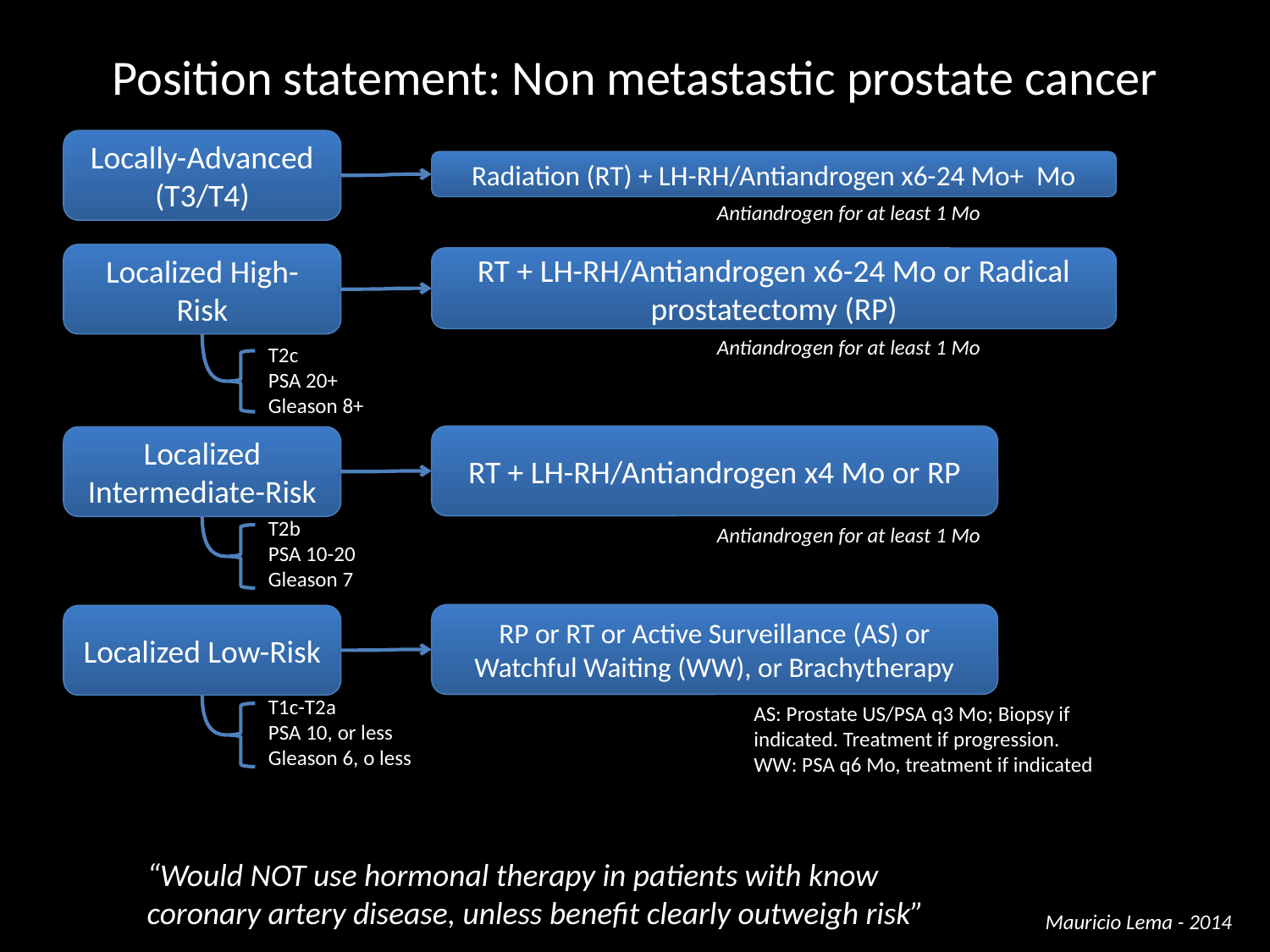

# Position statement: Non metastastic prostate cancer
Locally-Advanced (T3/T4)
Radiation (RT) + LH-RH/Antiandrogen x6-24 Mo+  Mo
Antiandrogen for at least 1 Mo
Localized High-Risk
RT + LH-RH/Antiandrogen x6-24 Mo or Radical prostatectomy (RP)
Antiandrogen for at least 1 Mo
T2c
PSA 20+
Gleason 8+

RT + LH-RH/Antiandrogen x4 Mo or RP
Localized Intermediate-Risk
T2b
PSA 10-20
Gleason 7
Antiandrogen for at least 1 Mo

RP or RT or Active Surveillance (AS) or Watchful Waiting (WW), or Brachytherapy
Localized Low-Risk
T1c-T2a
PSA 10, or less
Gleason 6, o less
AS: Prostate US/PSA q3 Mo; Biopsy if indicated. Treatment if progression.
WW: PSA q6 Mo, treatment if indicated

“Would NOT use hormonal therapy in patients with know coronary artery disease, unless benefit clearly outweigh risk”
Mauricio Lema - 2014